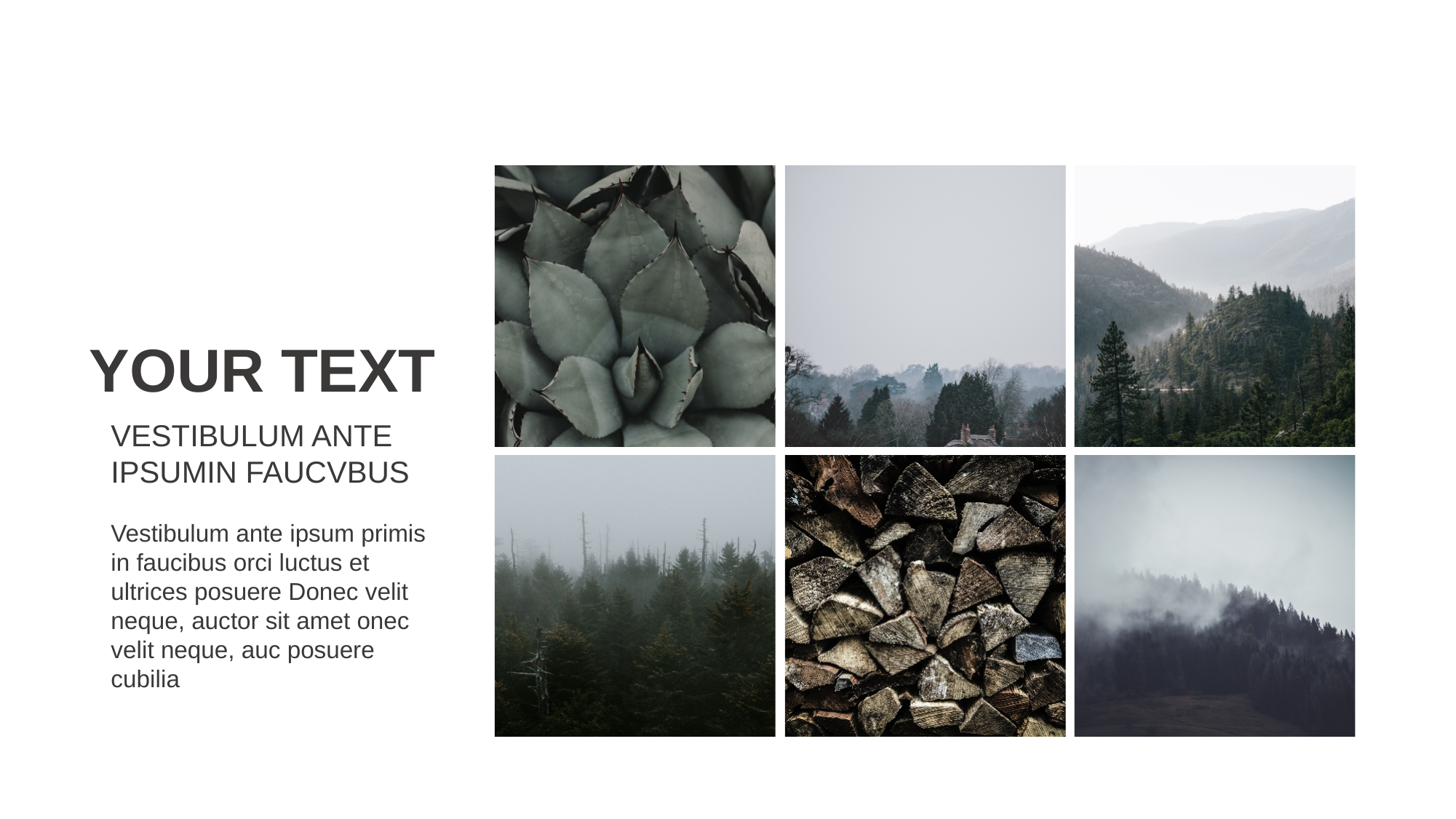

YOUR TEXT
VESTIBULUM ANTE IPSUMIN FAUCVBUS

Vestibulum ante ipsum primis in faucibus orci luctus et ultrices posuere Donec velit neque, auctor sit amet onec velit neque, auc posuere cubilia